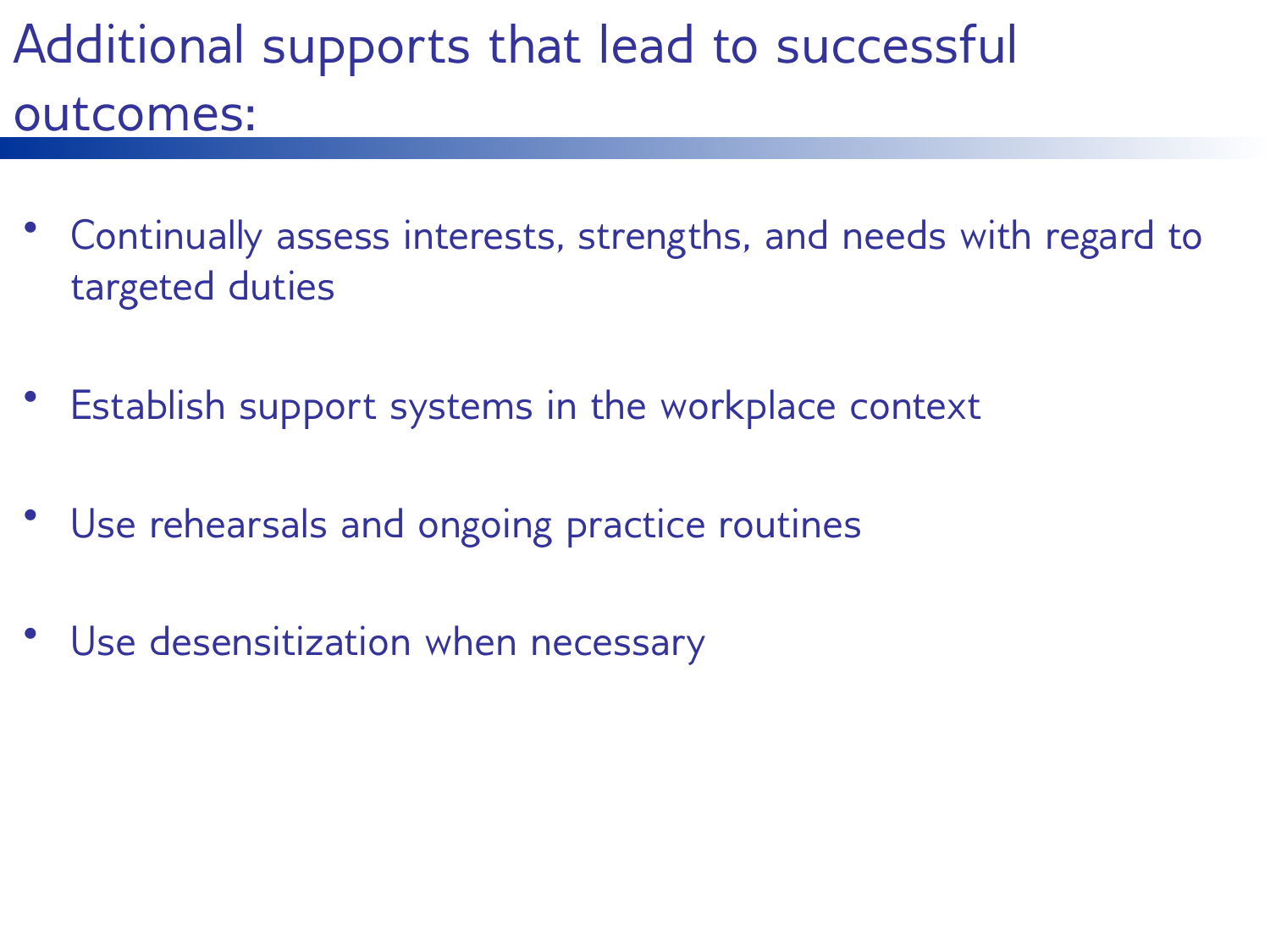

# Additional supports that lead to successful outcomes:
Continually assess interests, strengths, and needs with regard to targeted duties

Establish support systems in the workplace context

Use rehearsals and ongoing practice routines

Use desensitization when necessary